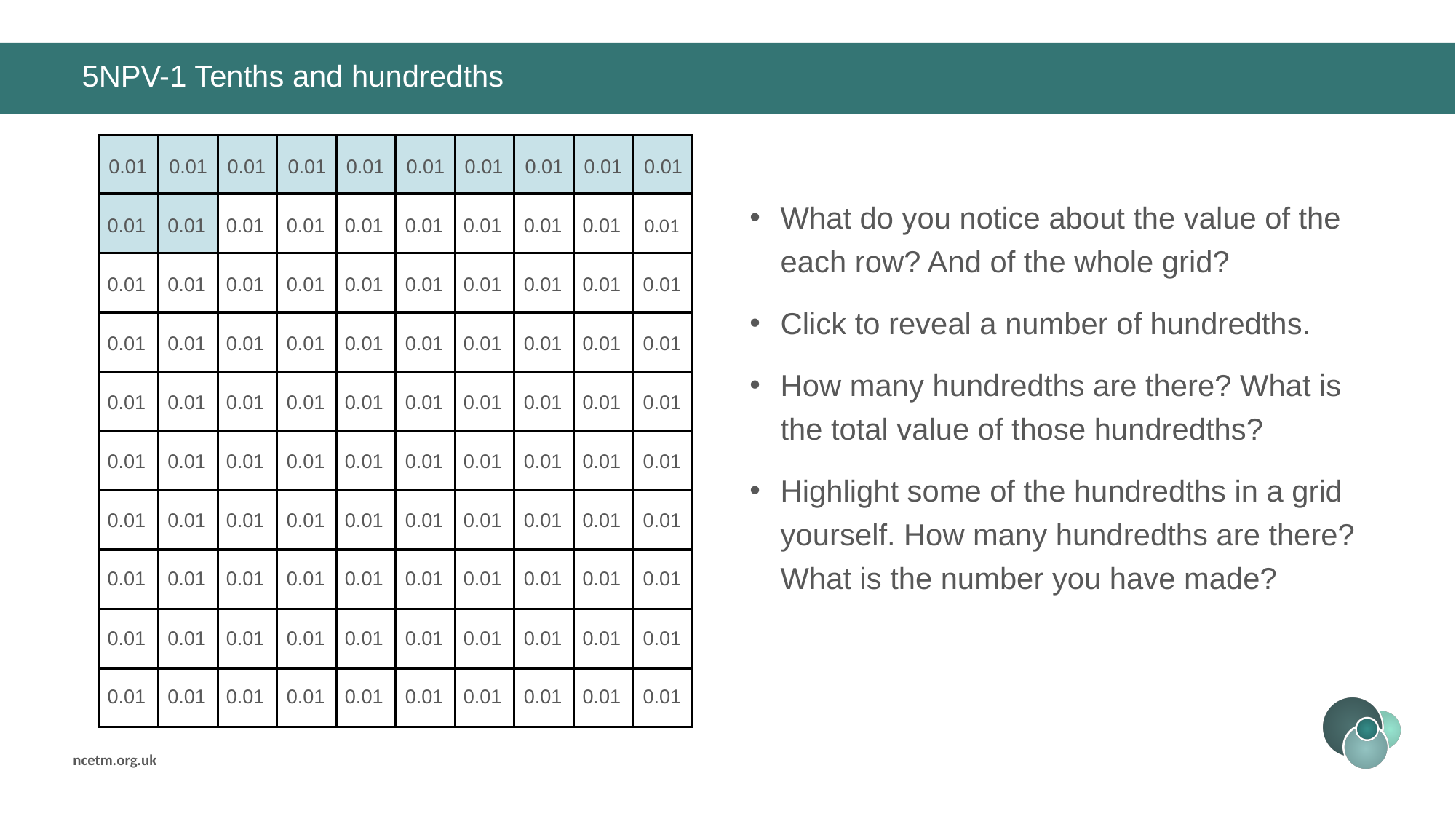

# 5NPV-1 Tenths and hundredths

0.01
0.01
0.01
0.01
0.01
0.01
0.01
0.01
0.01
0.01
0.01
0.01
0.01
0.01
0.01
0.01
0.01
0.01
0.01
0.01
0.01
0.01
0.01
0.01
0.01
0.01
0.01
0.01
0.01
0.01
0.01
0.01
0.01
0.01
0.01
0.01
0.01
0.01
0.01
0.01
0.01
0.01
0.01
0.01
0.01
0.01
0.01
0.01
0.01
0.01
0.01
0.01
0.01
0.01
0.01
0.01
0.01
0.01
0.01
0.01
0.01
0.01
0.01
0.01
0.01
0.01
0.01
0.01
0.01
0.01
0.01
0.01
0.01
0.01
0.01
0.01
0.01
0.01
0.01
0.01
0.01
0.01
0.01
0.01
0.01
0.01
0.01
0.01
0.01
0.01
0.01
0.01
0.01
0.01
0.01
0.01
0.01
0.01
0.01
0.01
What do you notice about the value of the each row? And of the whole grid?
Click to reveal a number of hundredths.
How many hundredths are there? What is the total value of those hundredths?
Highlight some of the hundredths in a grid yourself. How many hundredths are there? What is the number you have made?